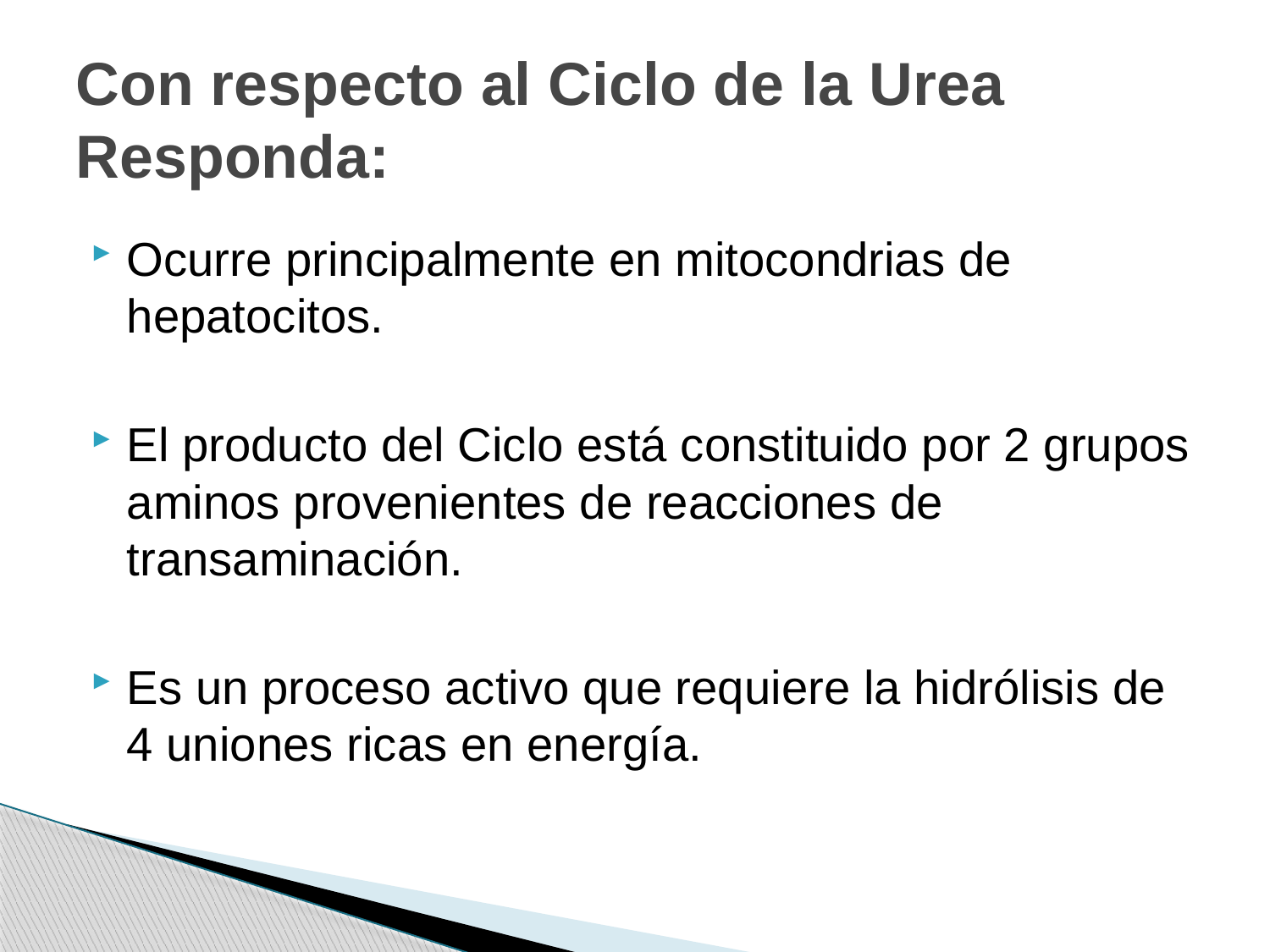

# Con respecto al Ciclo de la Urea Responda:
Ocurre principalmente en mitocondrias de hepatocitos.

El producto del Ciclo está constituido por 2 grupos aminos provenientes de reacciones de transaminación.

Es un proceso activo que requiere la hidrólisis de 4 uniones ricas en energía.